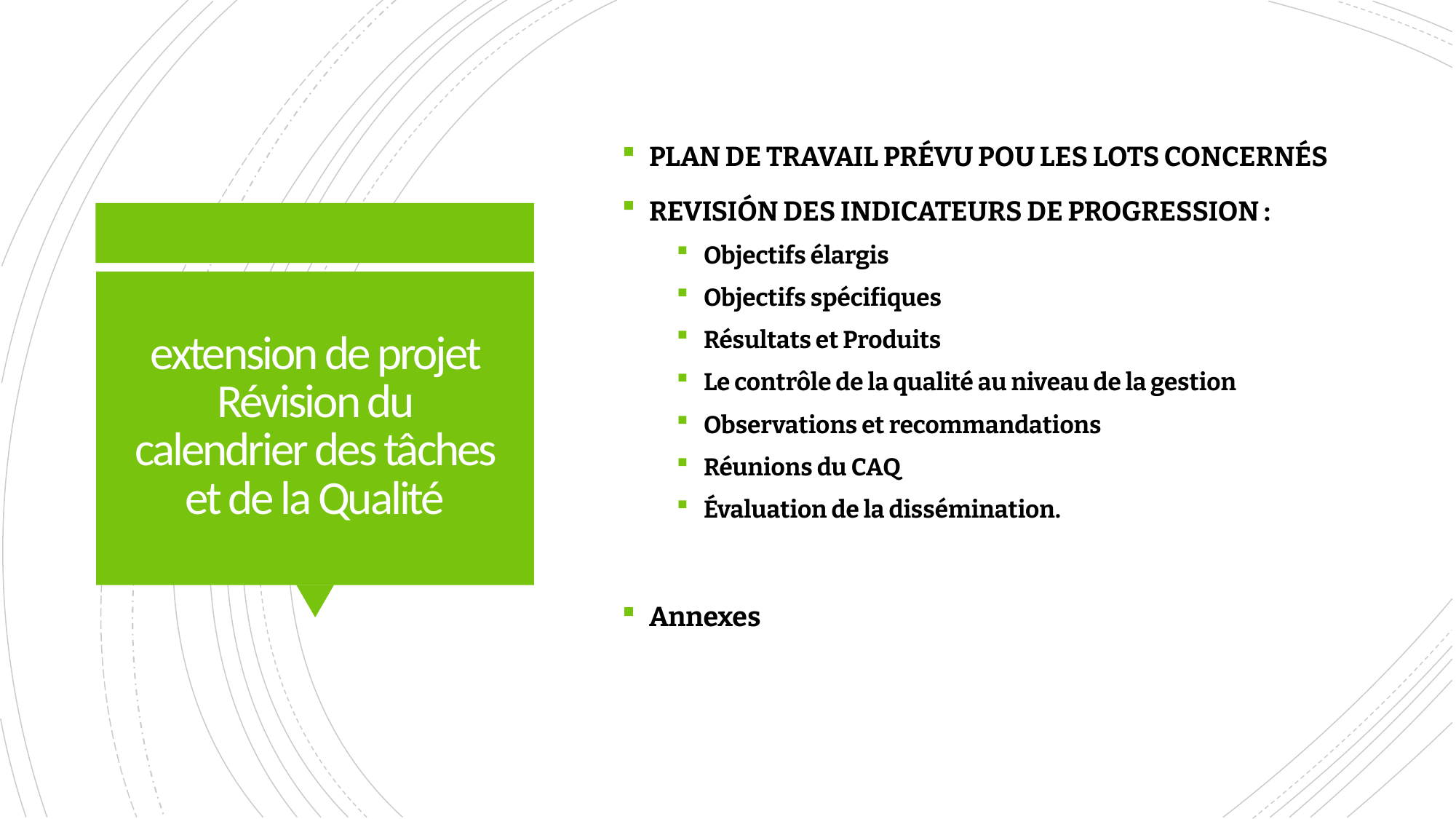

PLAN DE TRAVAIL PRÉVU POU LES LOTS CONCERNÉS
REVISIÓN DES INDICATEURS DE PROGRESSION :
Objectifs élargis
Objectifs spécifiques
Résultats et Produits
Le contrôle de la qualité au niveau de la gestion
Observations et recommandations
Réunions du CAQ
Évaluation de la dissémination.

Annexes

# extension de projet Révision du calendrier des tâches et de la Qualité